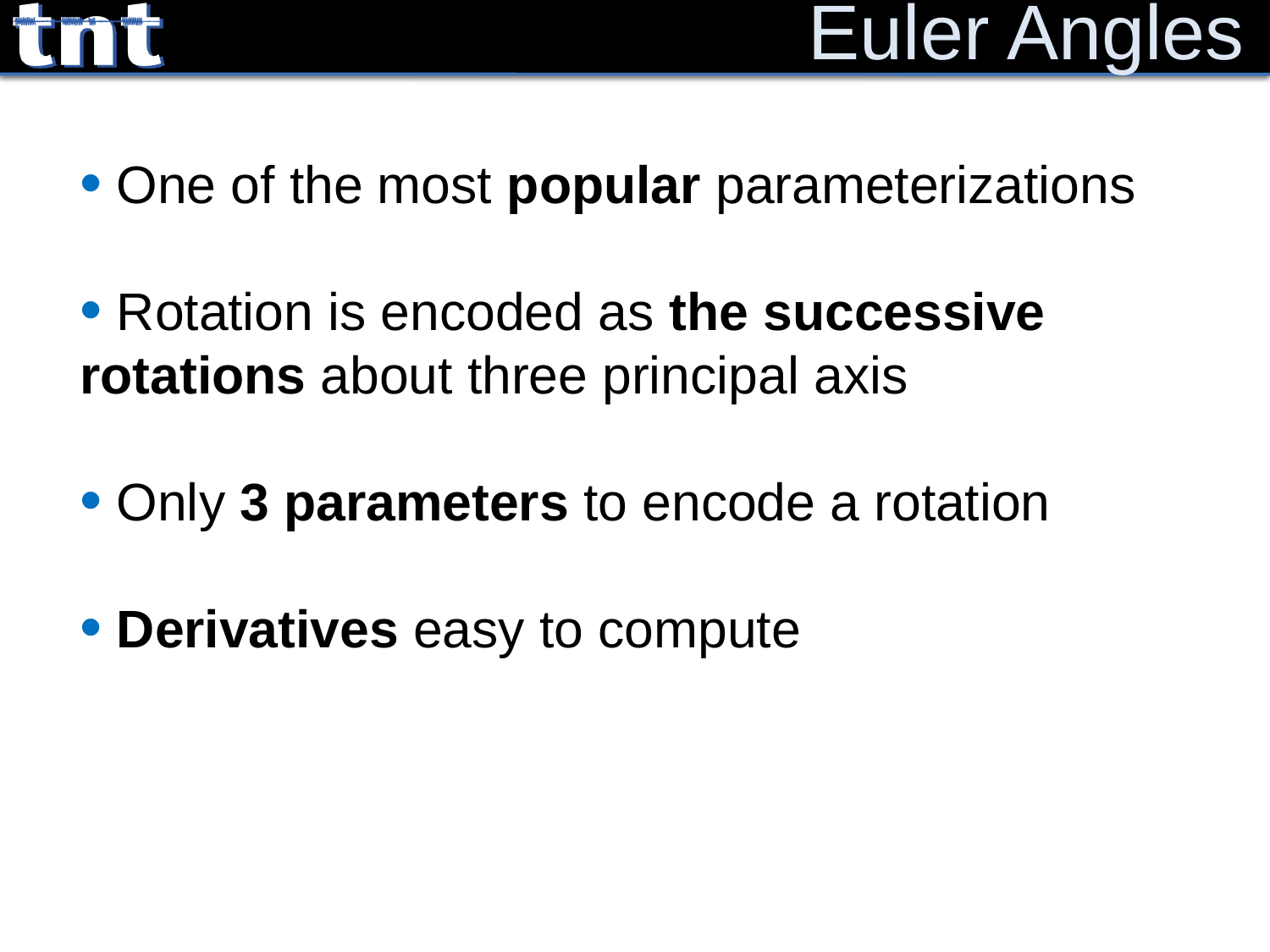

# Euler Angles
 One of the most popular parameterizations

 Rotation is encoded as the successive rotations about three principal axis

 Only 3 parameters to encode a rotation

 Derivatives easy to compute